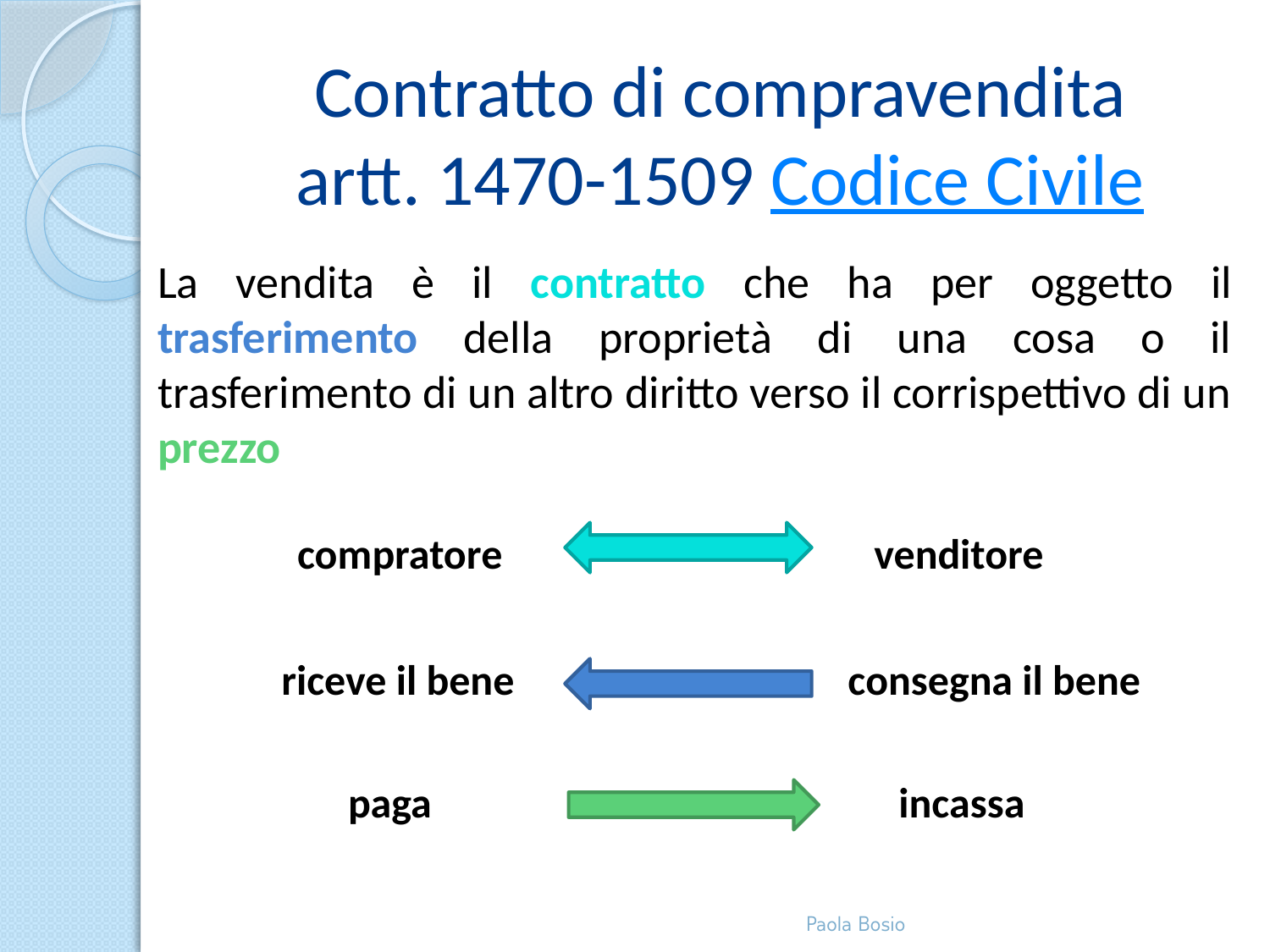

# Contratto di compravendita artt. 1470-1509 Codice Civile
La vendita è il contratto che ha per oggetto il trasferimento della proprietà di una cosa o il trasferimento di un altro diritto verso il corrispettivo di un prezzo

           compratore                                       venditore

             riceve il bene                                   consegna il bene

                    paga                                                 incassa

Paola Bosio